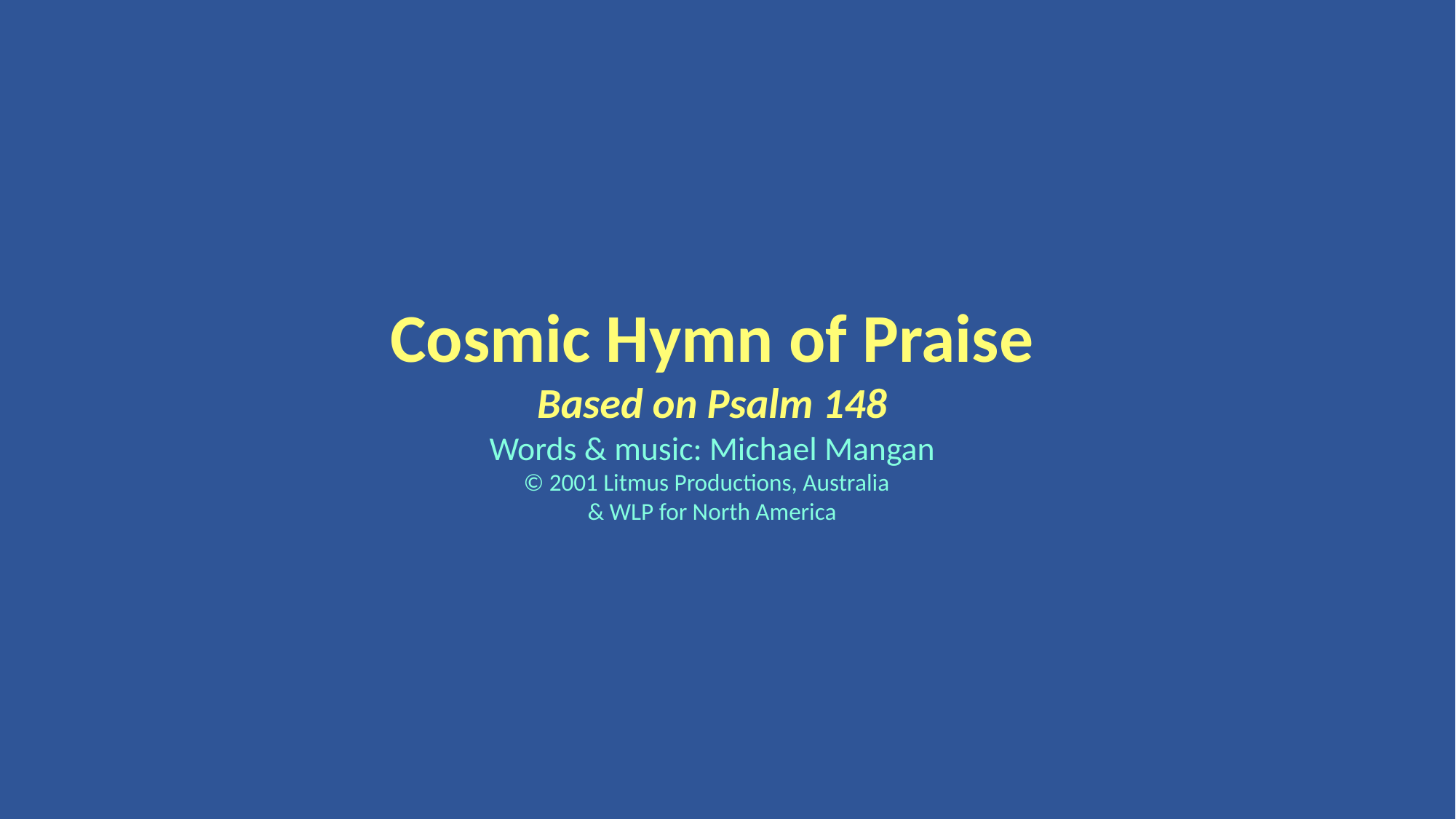

Cosmic Hymn of Praise
Based on Psalm 148
Words & music: Michael Mangan
© 2001 Litmus Productions, Australia
& WLP for North America